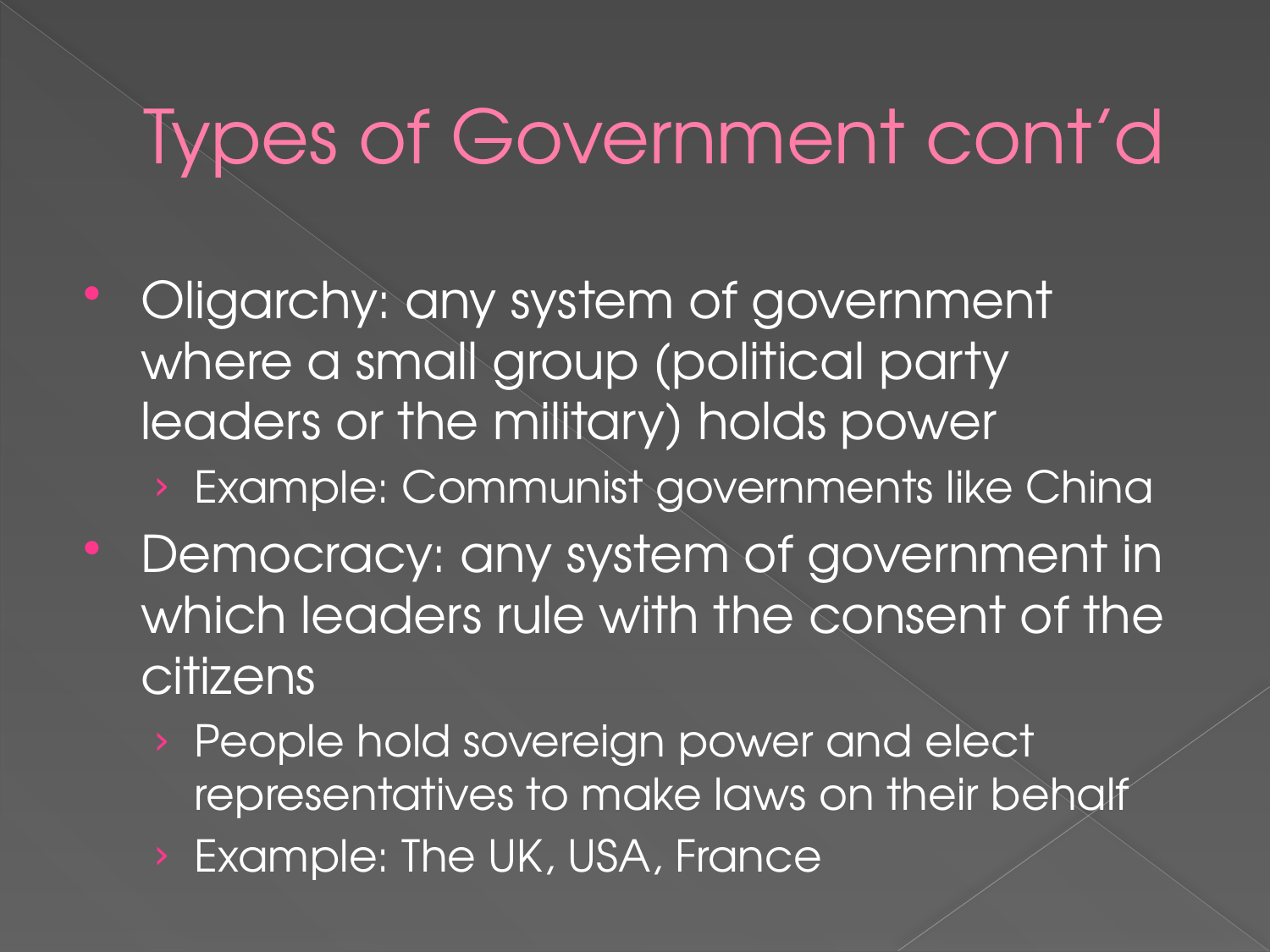

# Types of Government cont’d
Oligarchy: any system of government where a small group (political party leaders or the military) holds power
Example: Communist governments like China
Democracy: any system of government in which leaders rule with the consent of the citizens
People hold sovereign power and elect representatives to make laws on their behalf
Example: The UK, USA, France